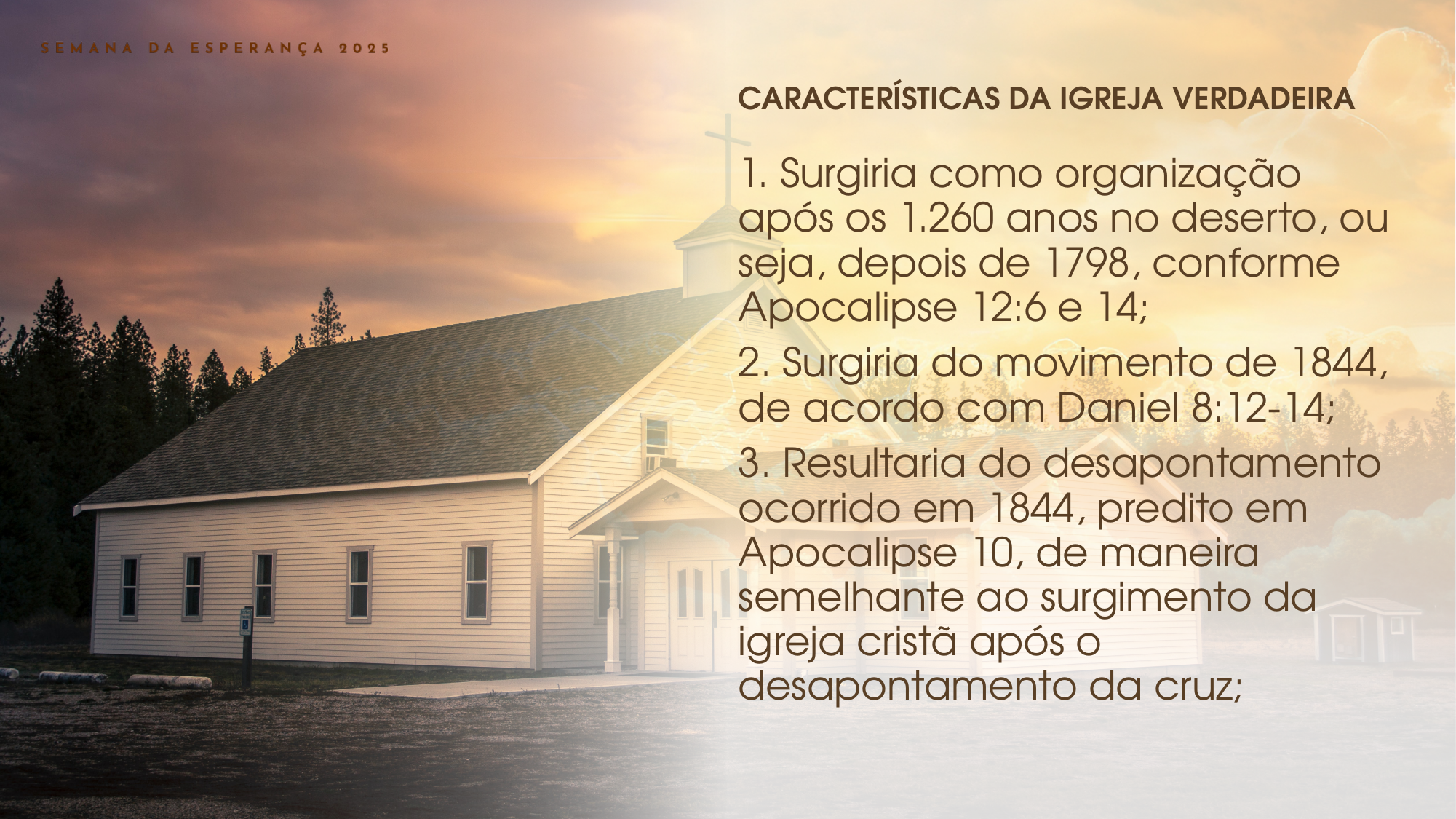

CARACTERÍSTICAS DA IGREJA VERDADEIRA
1. Surgiria como organização após os 1.260 anos no deserto, ou seja, depois de 1798, conforme Apocalipse 12:6 e 14;
2. Surgiria do movimento de 1844, de acordo com Daniel 8:12-14;
3. Resultaria do desapontamento ocorrido em 1844, predito em Apocalipse 10, de maneira semelhante ao surgimento da igreja cristã após o desapontamento da cruz;